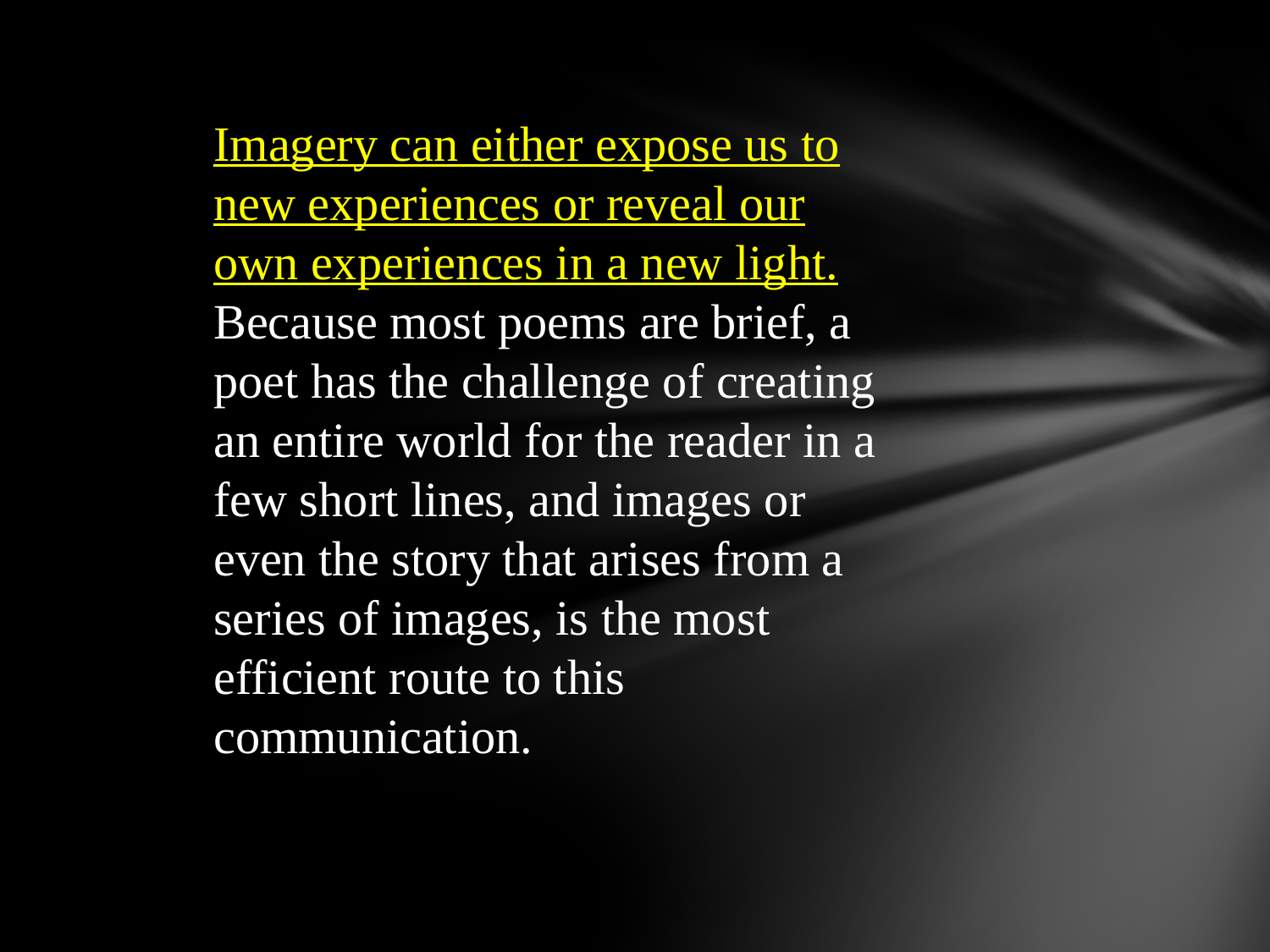

Imagery can either expose us to new experiences or reveal our own experiences in a new light. Because most poems are brief, a poet has the challenge of creating an entire world for the reader in a few short lines, and images or even the story that arises from a series of images, is the most efficient route to this communication.